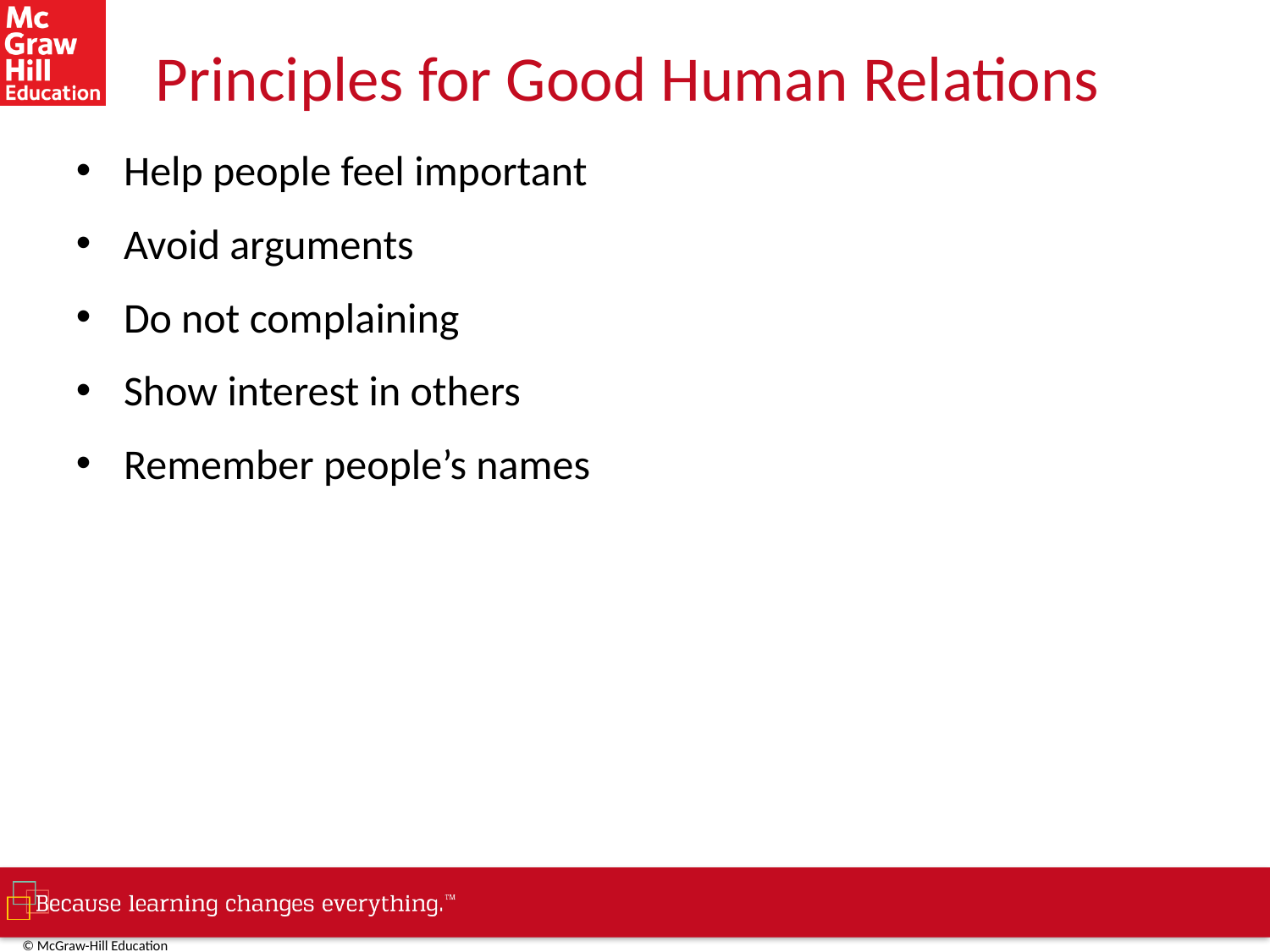

# Principles for Good Human Relations
Help people feel important
Avoid arguments
Do not complaining
Show interest in others
Remember people’s names